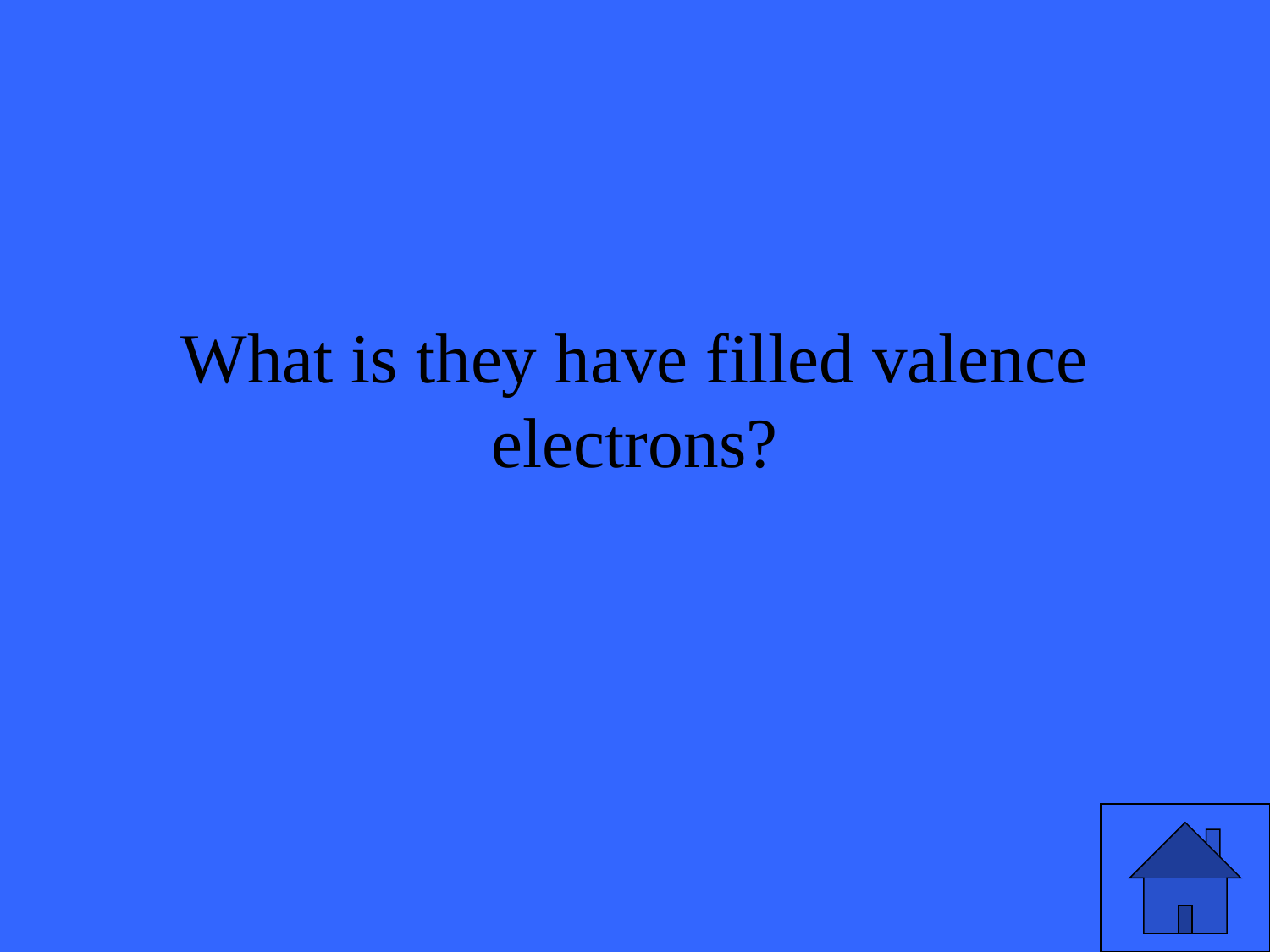

# What is they have filled valence electrons?